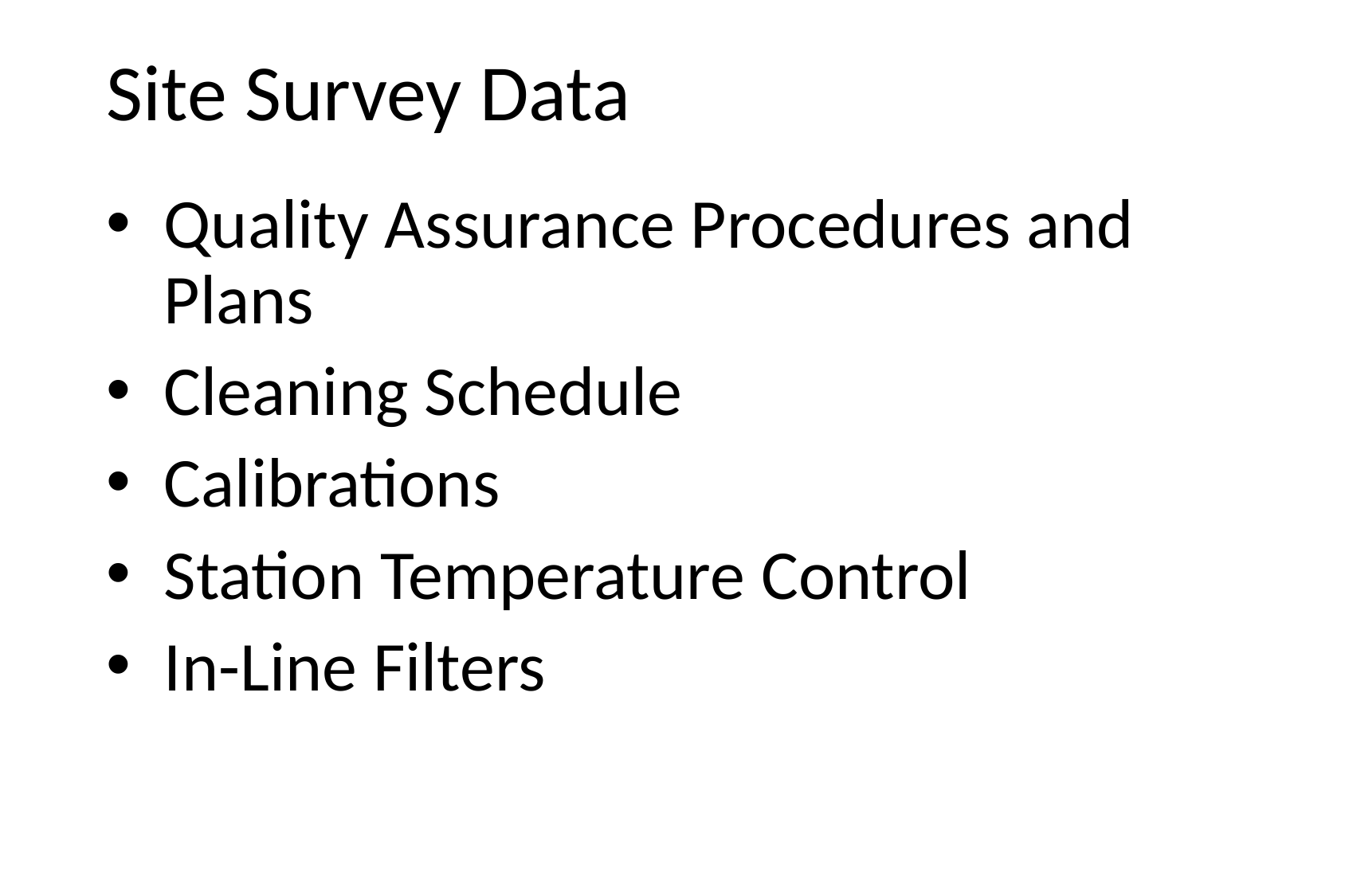

# Site Survey Data
Quality Assurance Procedures and Plans
Cleaning Schedule
Calibrations
Station Temperature Control
In-Line Filters